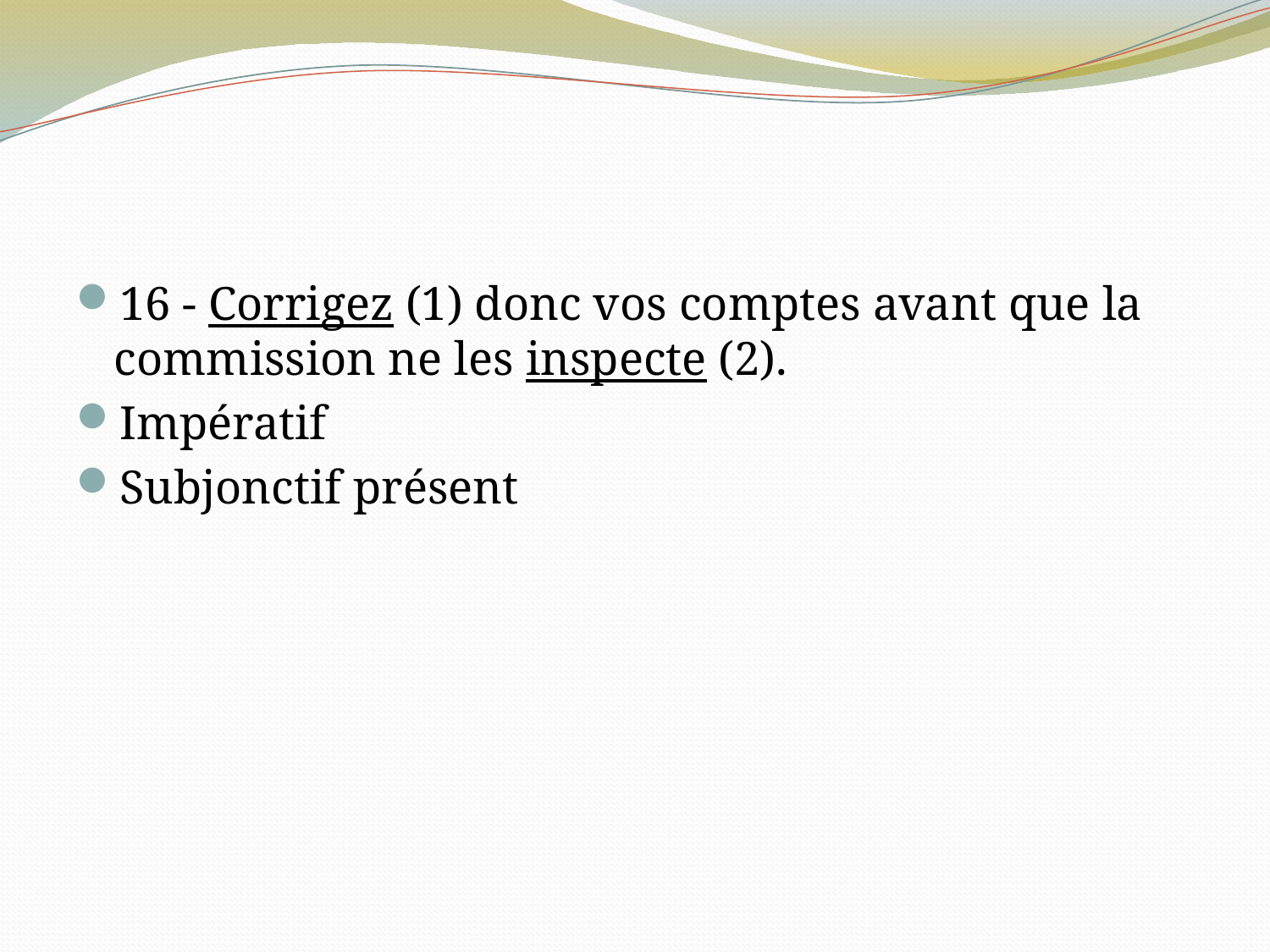

#
16 - Corrigez (1) donc vos comptes avant que la commission ne les inspecte (2).
Impératif
Subjonctif présent